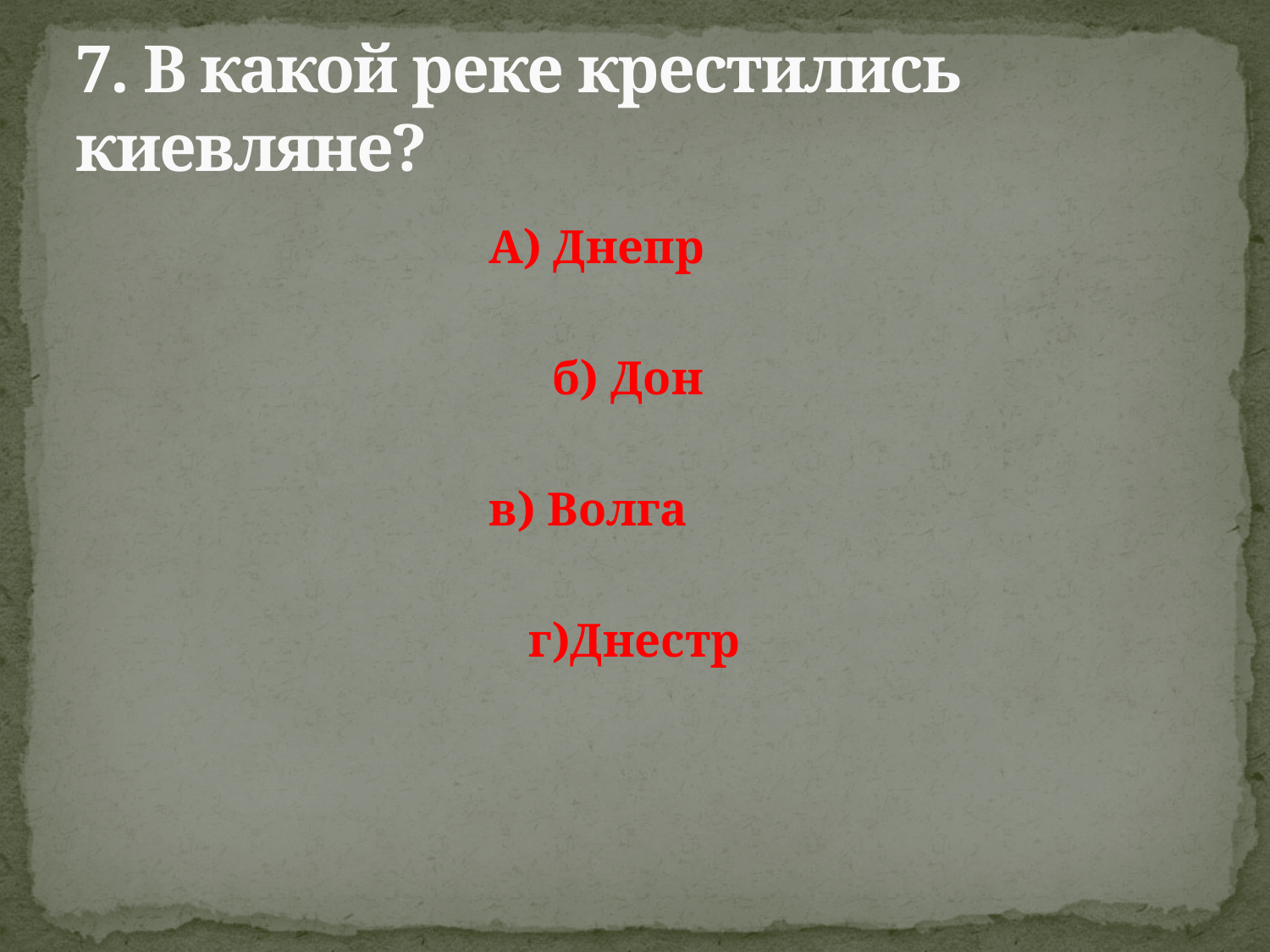

# 7. В какой реке крестились киевляне?
А) Днепр

б) Дон

в) Волга

г)Днестр